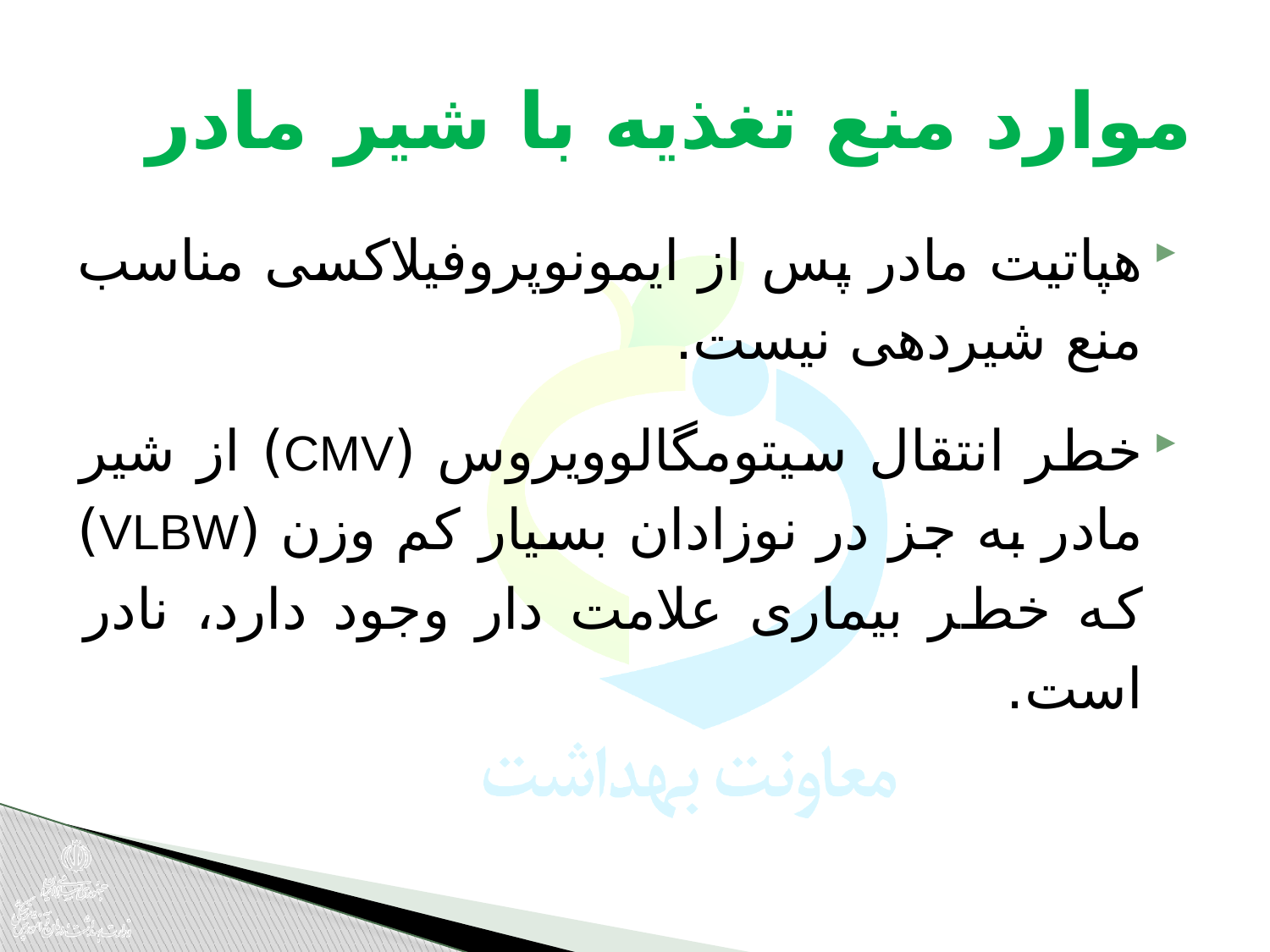

# موارد منع تغذیه با شیر مادر
هپاتیت مادر پس از ایمونوپروفیلاکسی مناسب منع شیردهی نیست.
خطر انتقال سیتومگالوویروس (CMV) از شیر مادر به جز در نوزادان بسیار کم وزن (VLBW) که خطر بیماری علامت دار وجود دارد، نادر است.